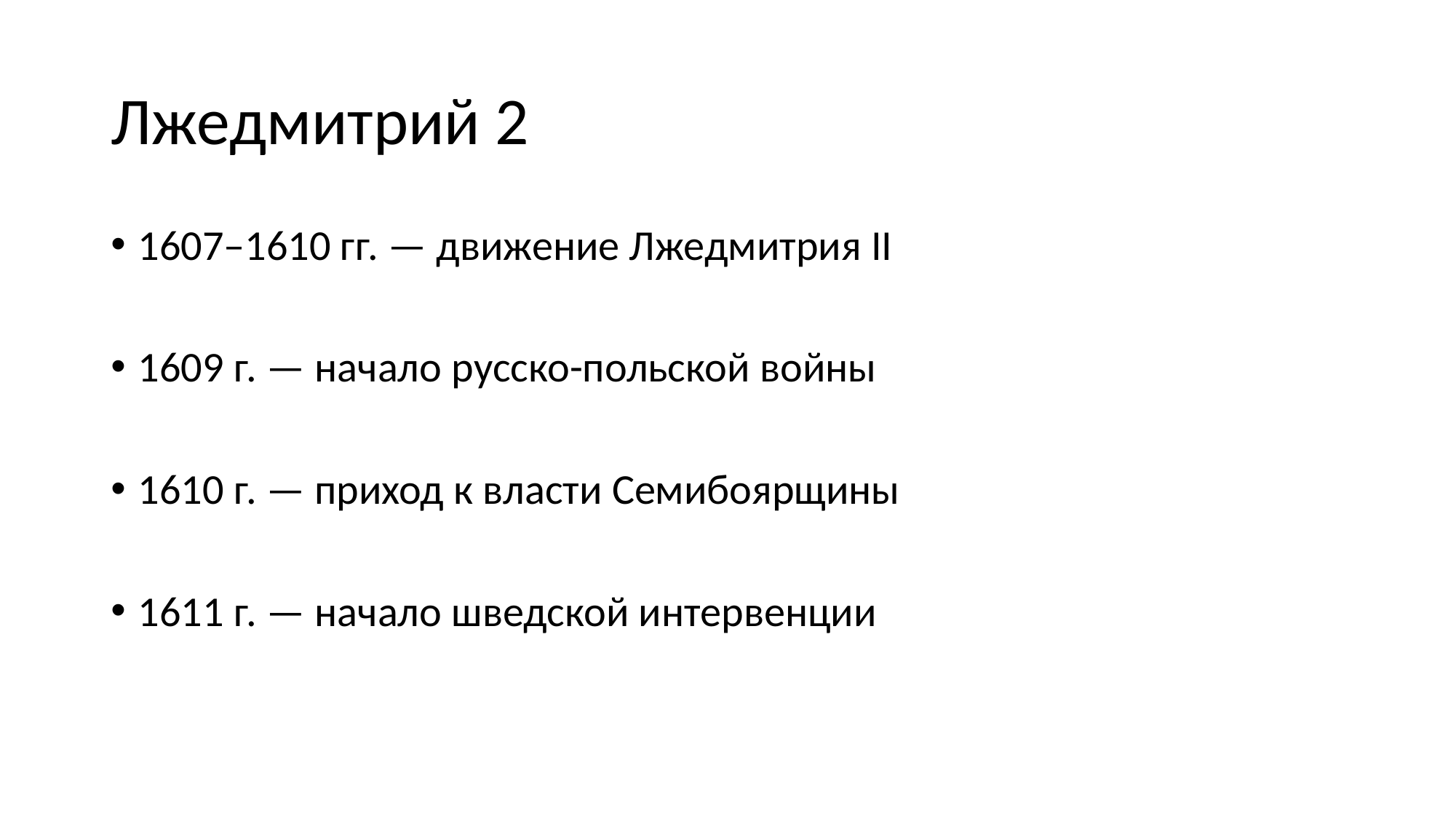

# Лжедмитрий 2
1607–1610 гг. — движение Лжедмитрия II

1609 г. — начало русско-польской войны

1610 г. — приход к власти Семибоярщины

1611 г. — начало шведской интервенции